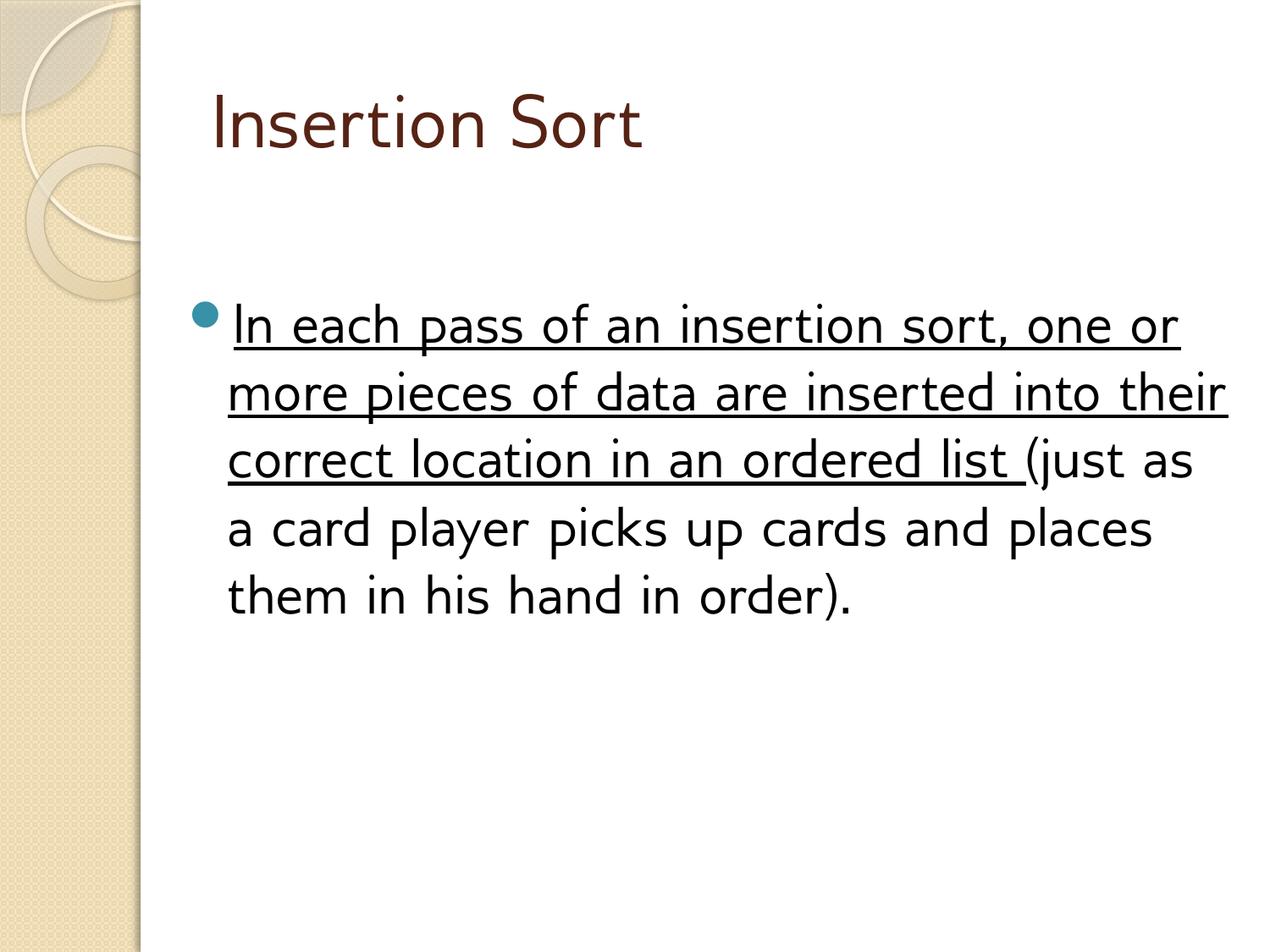

# Insertion Sort
In each pass of an insertion sort, one or more pieces of data are inserted into their correct location in an ordered list (just as a card player picks up cards and places them in his hand in order).